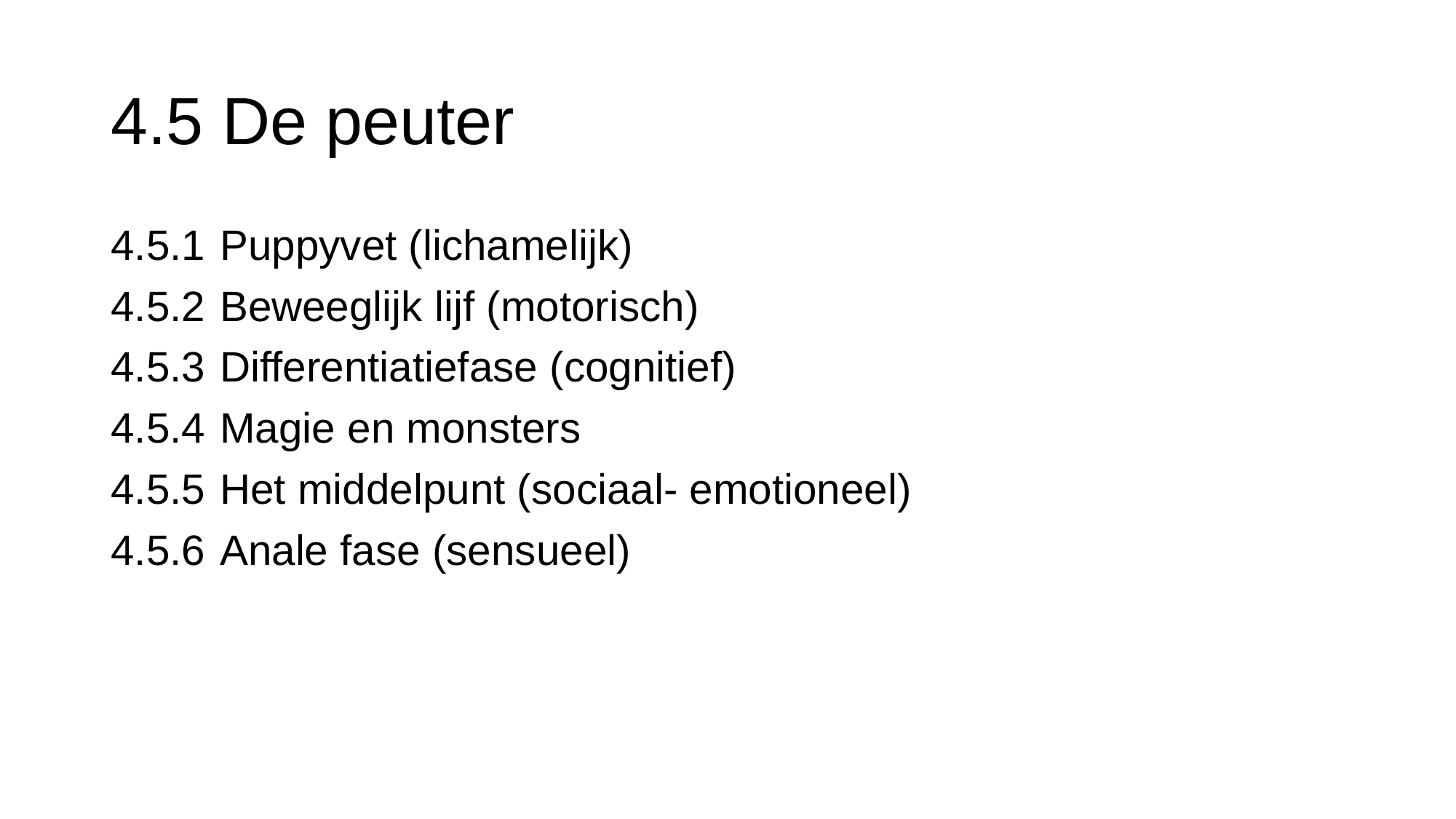

# 4.5 De peuter
4.5.1	Puppyvet (lichamelijk)
4.5.2	Beweeglijk lijf (motorisch)
4.5.3	Differentiatiefase (cognitief)
4.5.4	Magie en monsters
4.5.5	Het middelpunt (sociaal- emotioneel)
4.5.6	Anale fase (sensueel)